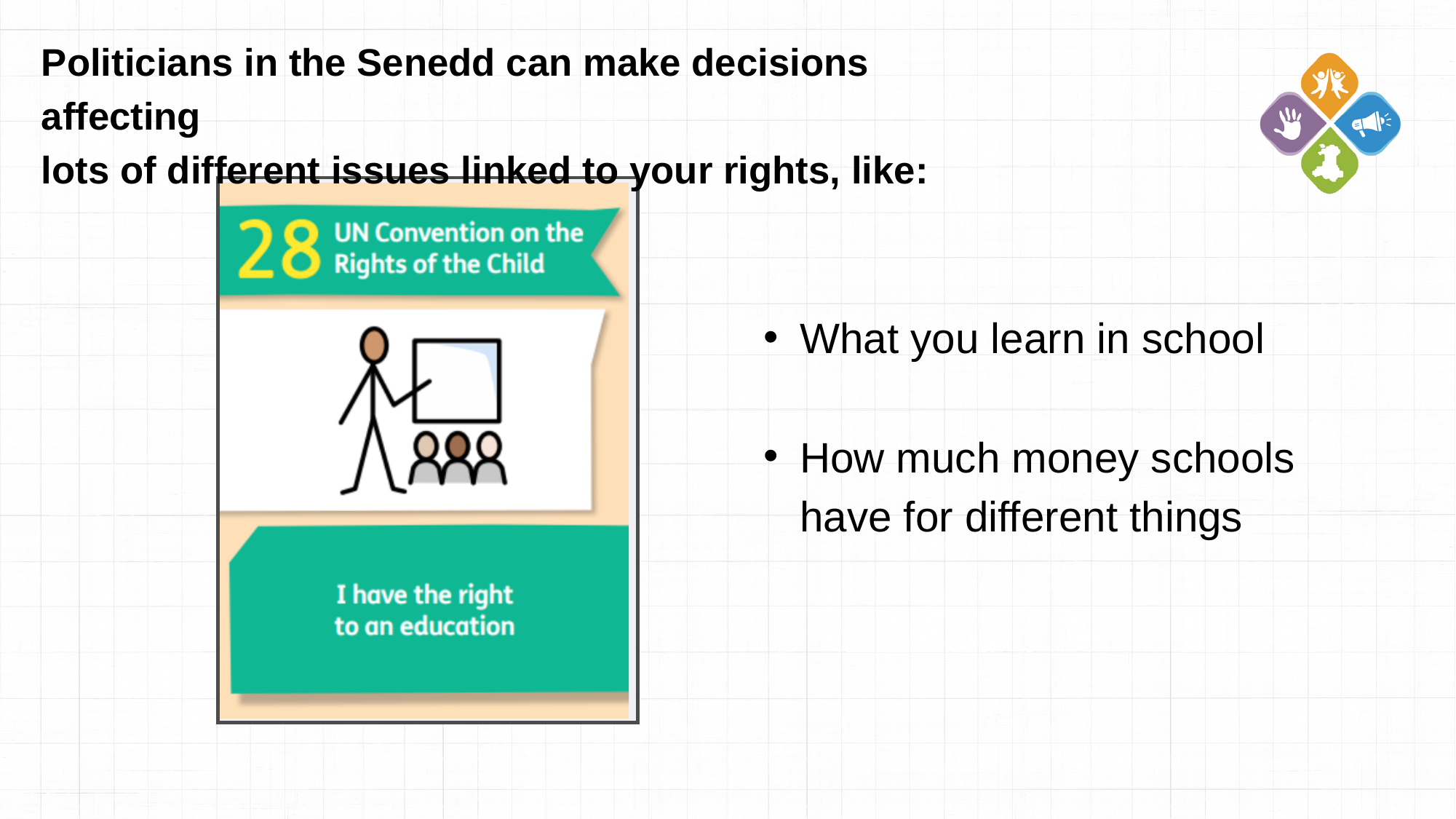

Politicians in the Senedd can make decisions affecting
lots of different issues linked to your rights, like:

What you learn in school

How much money schools have for different things